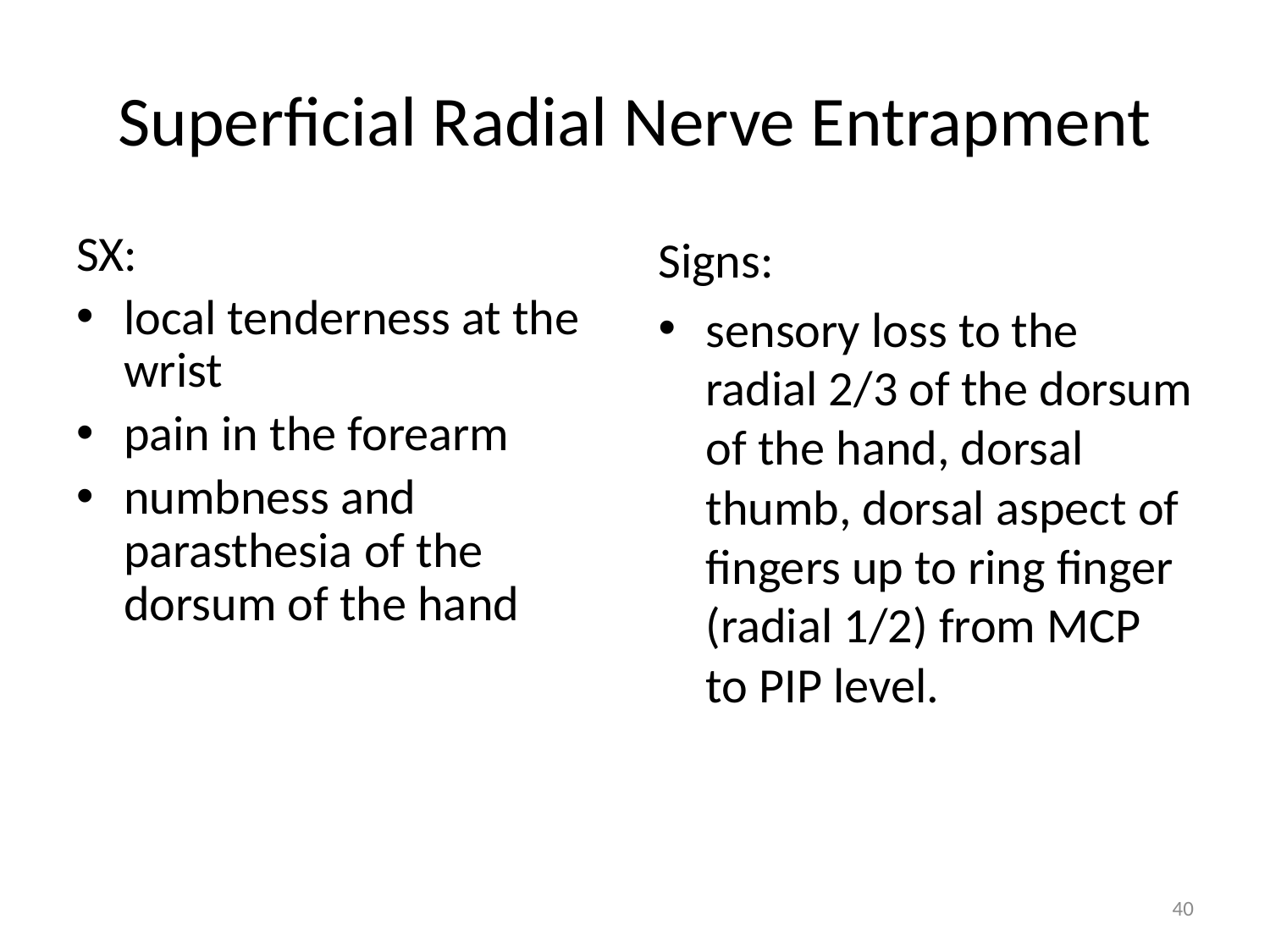

# Superficial Radial Nerve Entrapment
SX:
local tenderness at the wrist
pain in the forearm
numbness and parasthesia of the dorsum of the hand

Signs:
sensory loss to the radial 2/3 of the dorsum of the hand, dorsal thumb, dorsal aspect of fingers up to ring finger (radial 1/2) from MCP to PIP level.

40